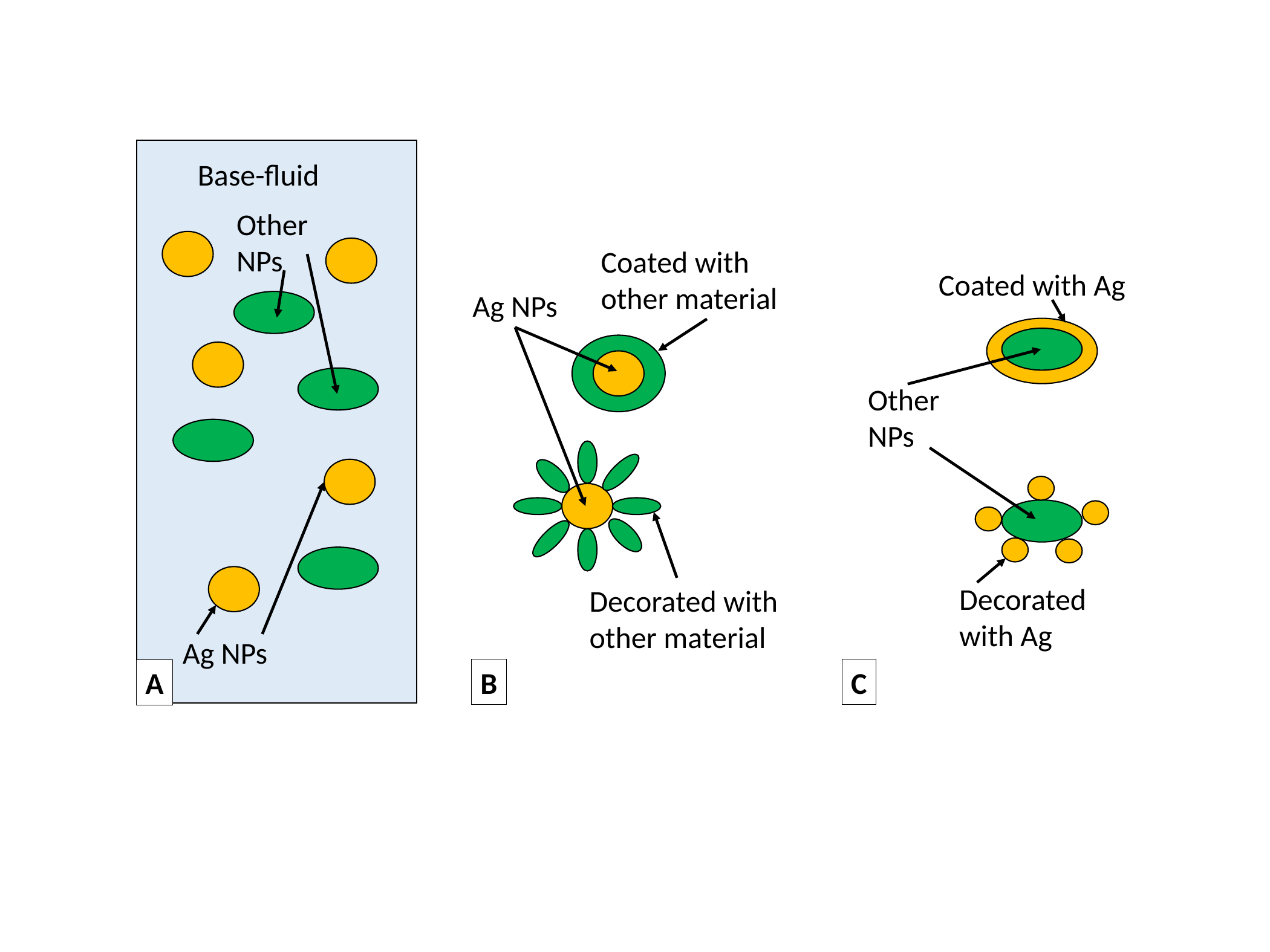

Base-fluid
Other NPs

Coated with other material

Coated with Ag
Ag NPs

Other NPs

Decorated with Ag
Decorated with other material
Ag NPs
C
B
A